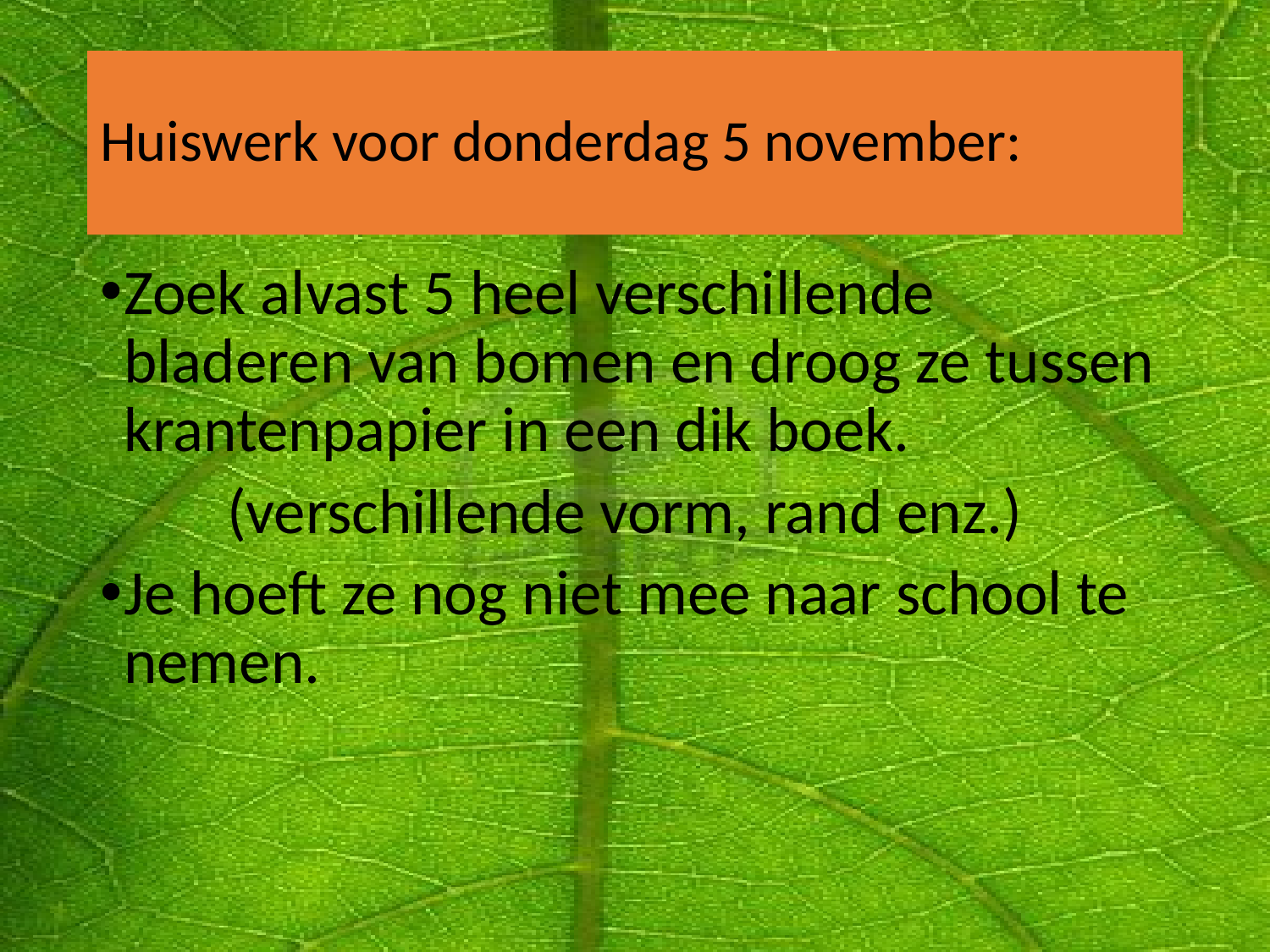

# Huiswerk voor donderdag 5 november:
Zoek alvast 5 heel verschillende bladeren van bomen en droog ze tussen krantenpapier in een dik boek.
	(verschillende vorm, rand enz.)
Je hoeft ze nog niet mee naar school te nemen.